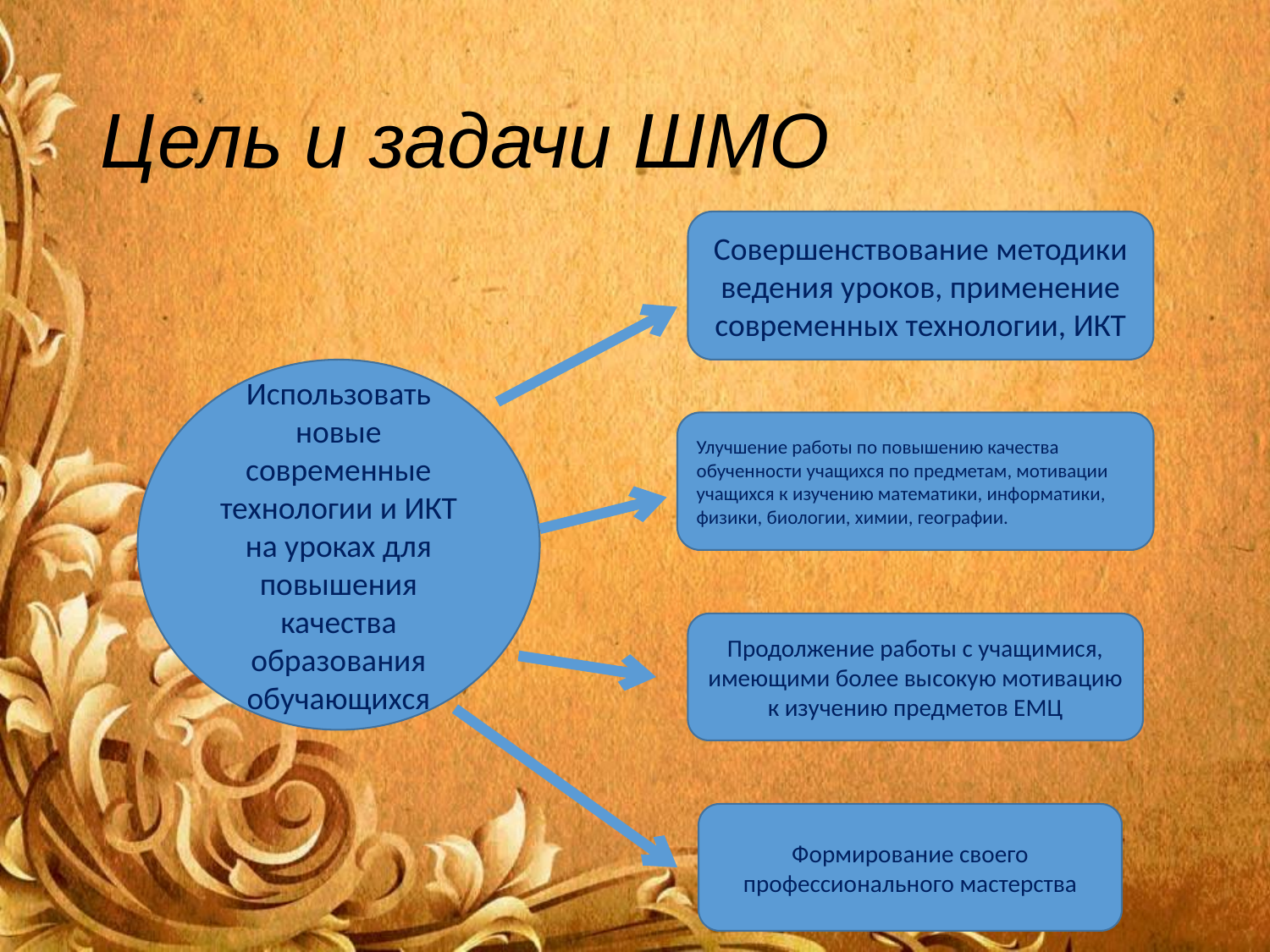

# Цель и задачи ШМО
Совершенствование методики ведения уроков, применение современных технологии, ИКТ

Использовать новые современные технологии и ИКТ на уроках для повышения качества образования обучающихся
Улучшение работы по повышению качества обученности учащихся по предметам, мотивации учащихся к изучению математики, информатики, физики, биологии, химии, географии.
Продолжение работы с учащимися, имеющими более высокую мотивацию к изучению предметов ЕМЦ
Формирование своего профессионального мастерства